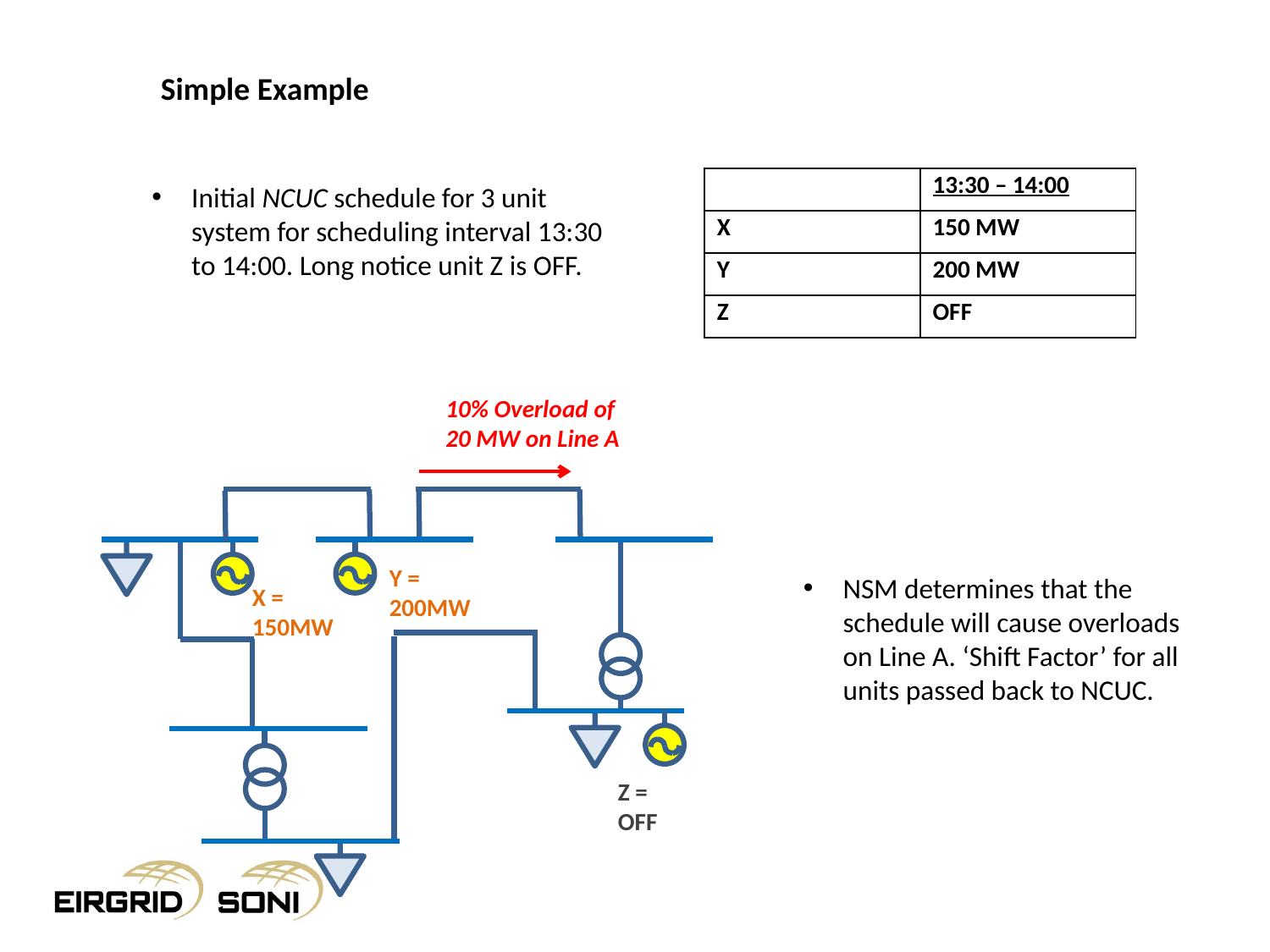

Simple Example
|  | 13:30 – 14:00 |
| --- | --- |
| X | 150 MW |
| Y | 200 MW |
| Z | OFF |
Initial NCUC schedule for 3 unit system for scheduling interval 13:30 to 14:00. Long notice unit Z is OFF.

10% Overload of 20 MW on Line A

Y =
200MW
NSM determines that the schedule will cause overloads on Line A. ‘Shift Factor’ for all units passed back to NCUC.
X =
150MW

Z =
OFF